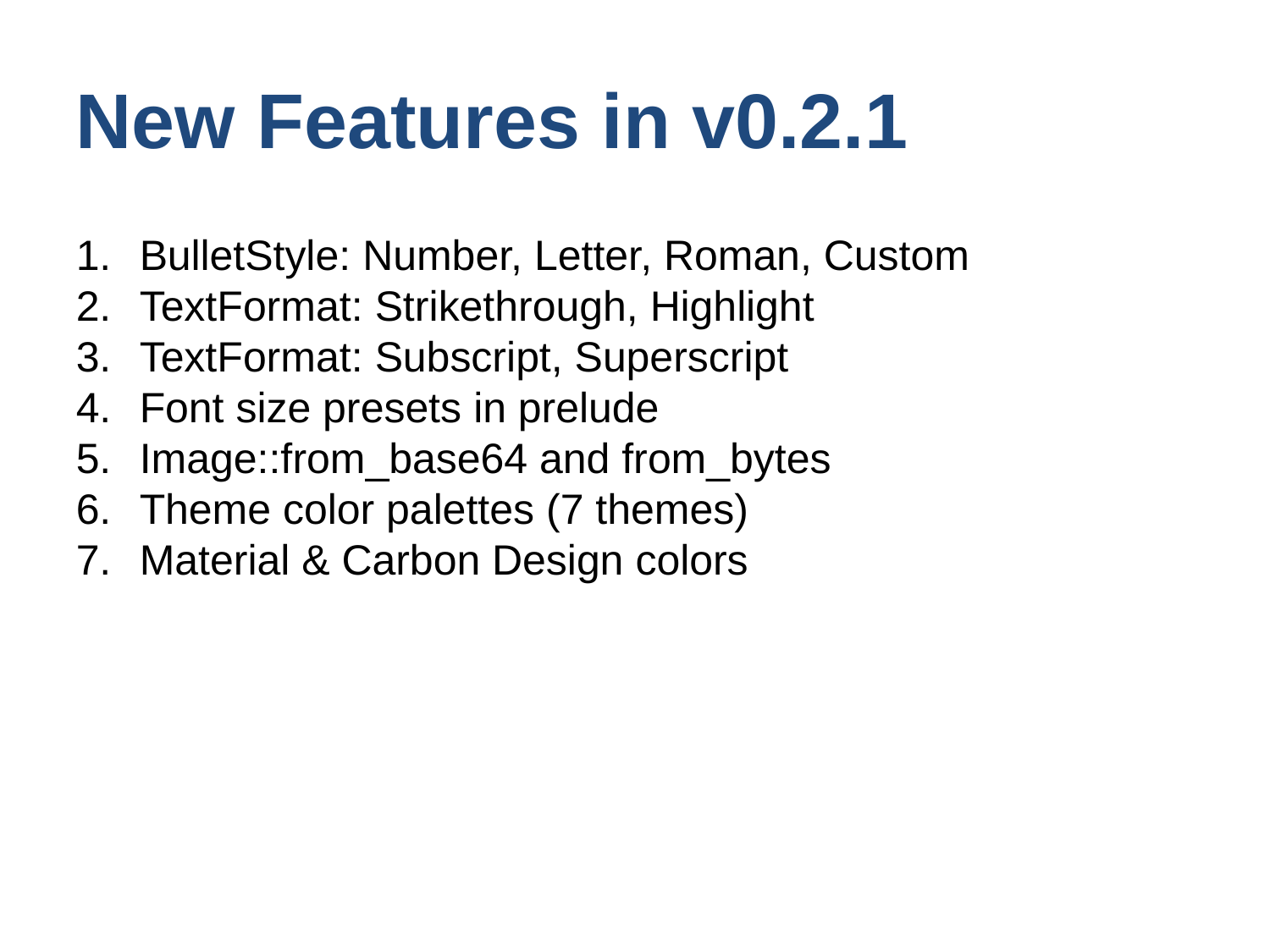

New Features in v0.2.1
BulletStyle: Number, Letter, Roman, Custom
TextFormat: Strikethrough, Highlight
TextFormat: Subscript, Superscript
Font size presets in prelude
Image::from_base64 and from_bytes
Theme color palettes (7 themes)
Material & Carbon Design colors